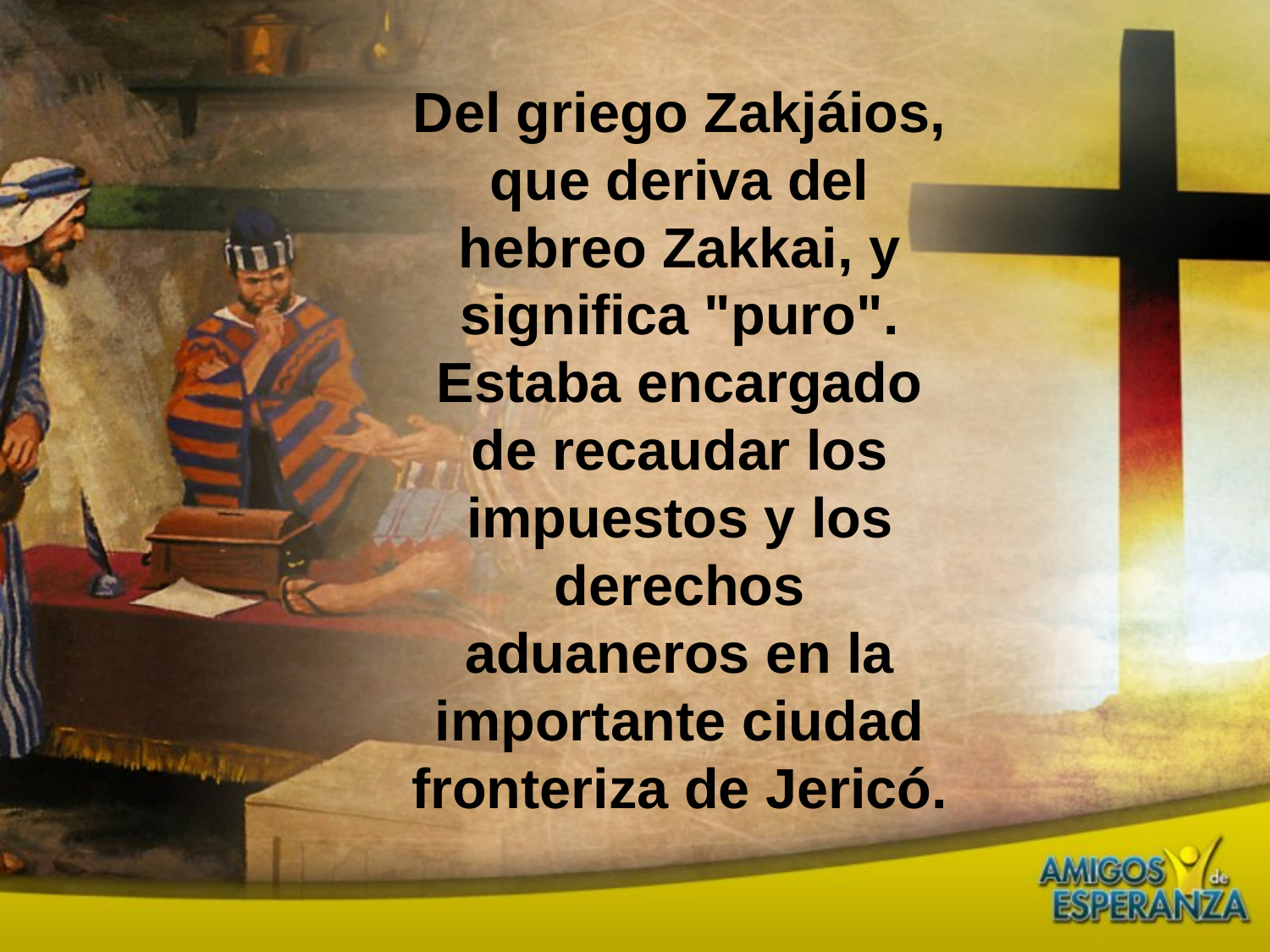

Del griego Zakjáios, que deriva del hebreo Zakkai, y significa "puro".
Estaba encargado de recaudar los impuestos y los derechos aduaneros en la importante ciudad fronteriza de Jericó.